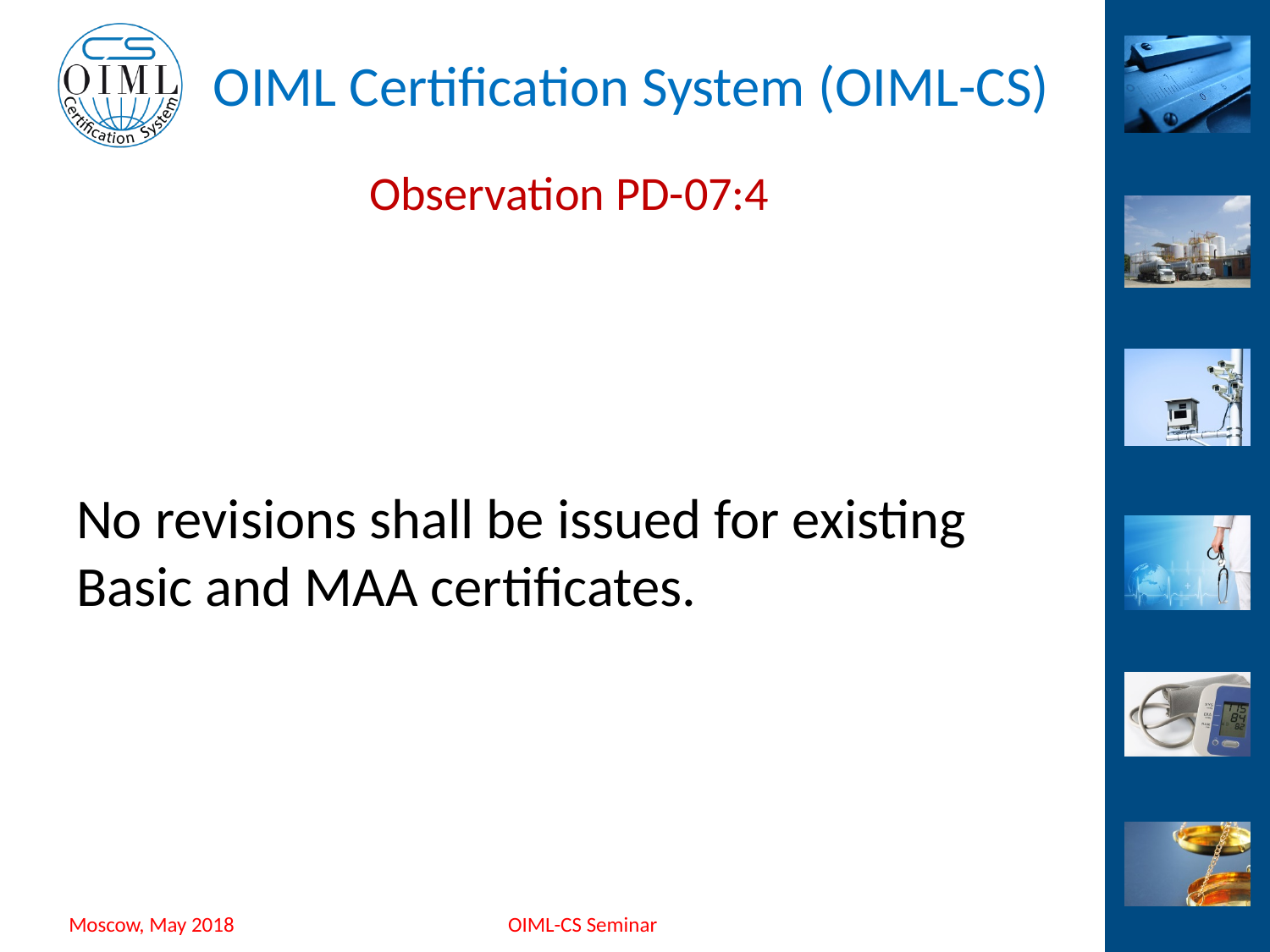

# Observation PD-07:4
No revisions shall be issued for existing Basic and MAA certificates.